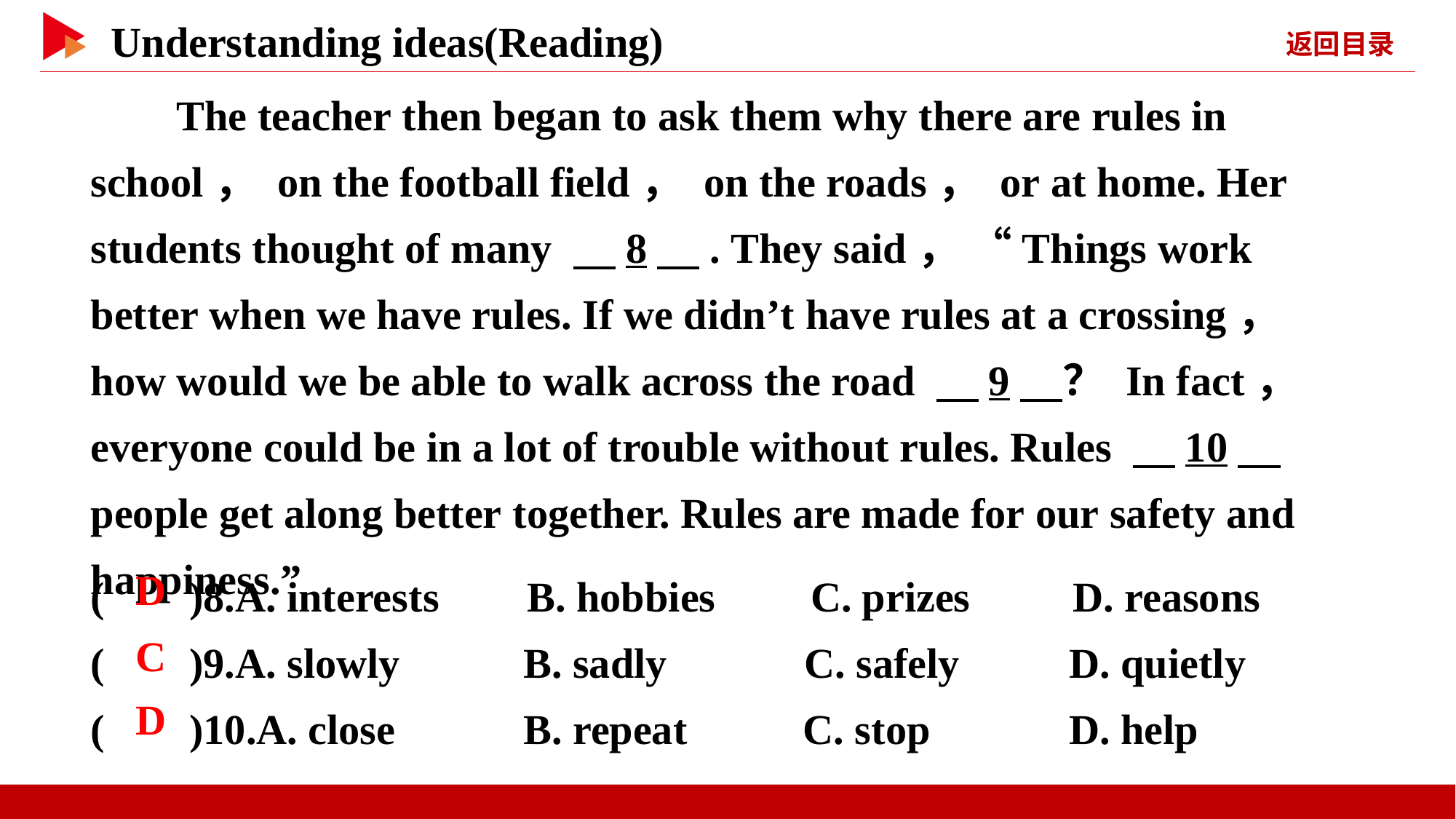

The teacher then began to ask them why there are rules in school， on the football field， on the roads， or at home. Her students thought of many 　8　. They said， “Things work better when we have rules. If we didn’t have rules at a crossing， how would we be able to walk across the road 　9　？ In fact， everyone could be in a lot of trouble without rules. Rules 　10　 people get along better together. Rules are made for our safety and happiness.”
(        )8.A. interests	B. hobbies         C. prizes	D. reasons
(        )9.A. slowly	          B. sadly             C. safely	          D. quietly
(        )10.A. close	          B. repeat           C. stop	          D. help
   D
   C
   D